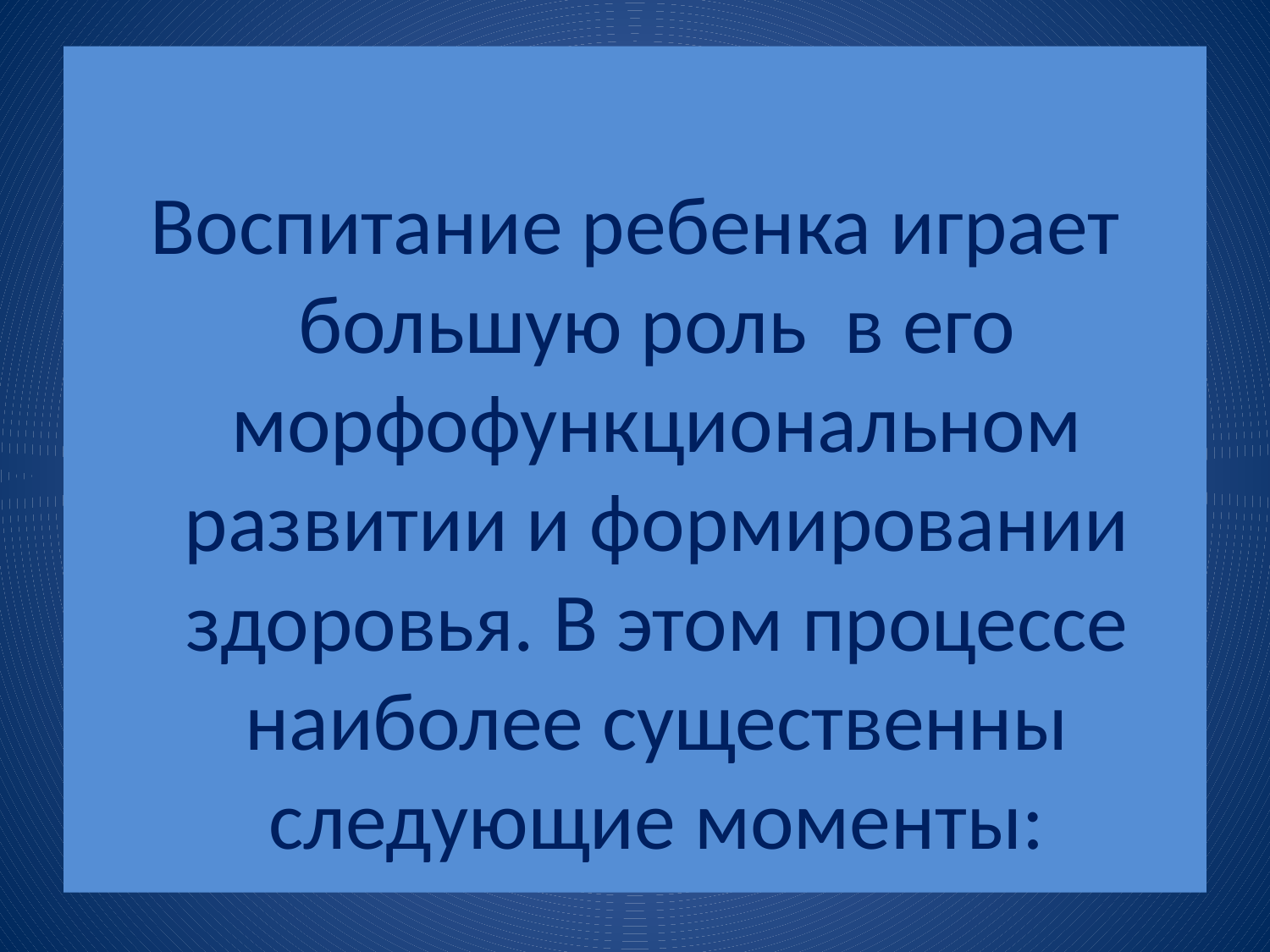

#

Воспитание ребенка играет большую роль  в его морфофункциональном развитии и формировании здоровья. В этом процессе наиболее существенны следующие моменты: